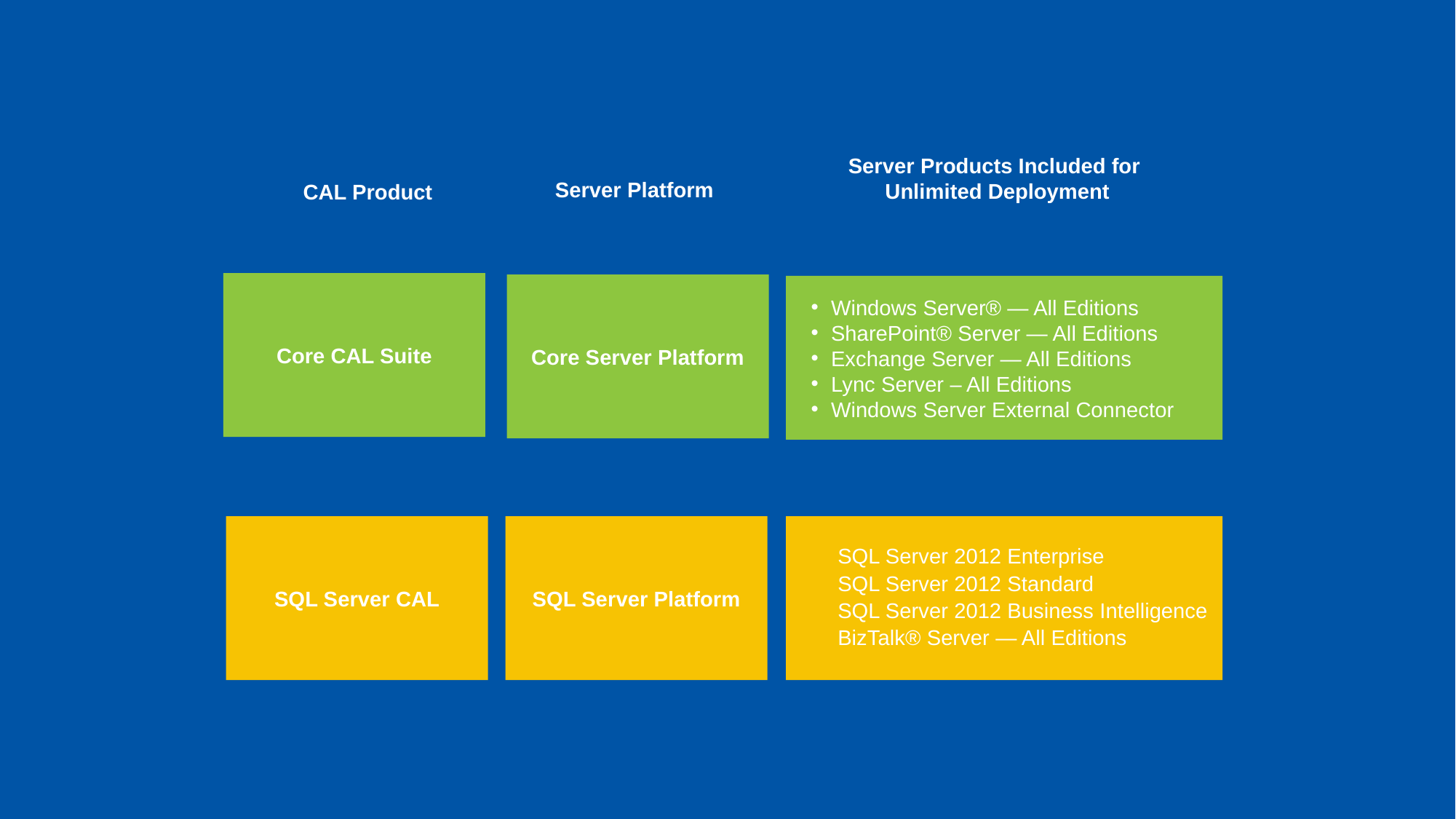

Server Products Included for
Unlimited Deployment
Server Platform
CAL Product
Core CAL Suite
Core Server Platform
Windows Server® — All Editions
SharePoint® Server — All Editions
Exchange Server — All Editions
Lync Server – All Editions
Windows Server External Connector
SQL Server CAL
SQL Server Platform
SQL Server 2012 Enterprise
SQL Server 2012 Standard
SQL Server 2012 Business Intelligence
BizTalk® Server — All Editions